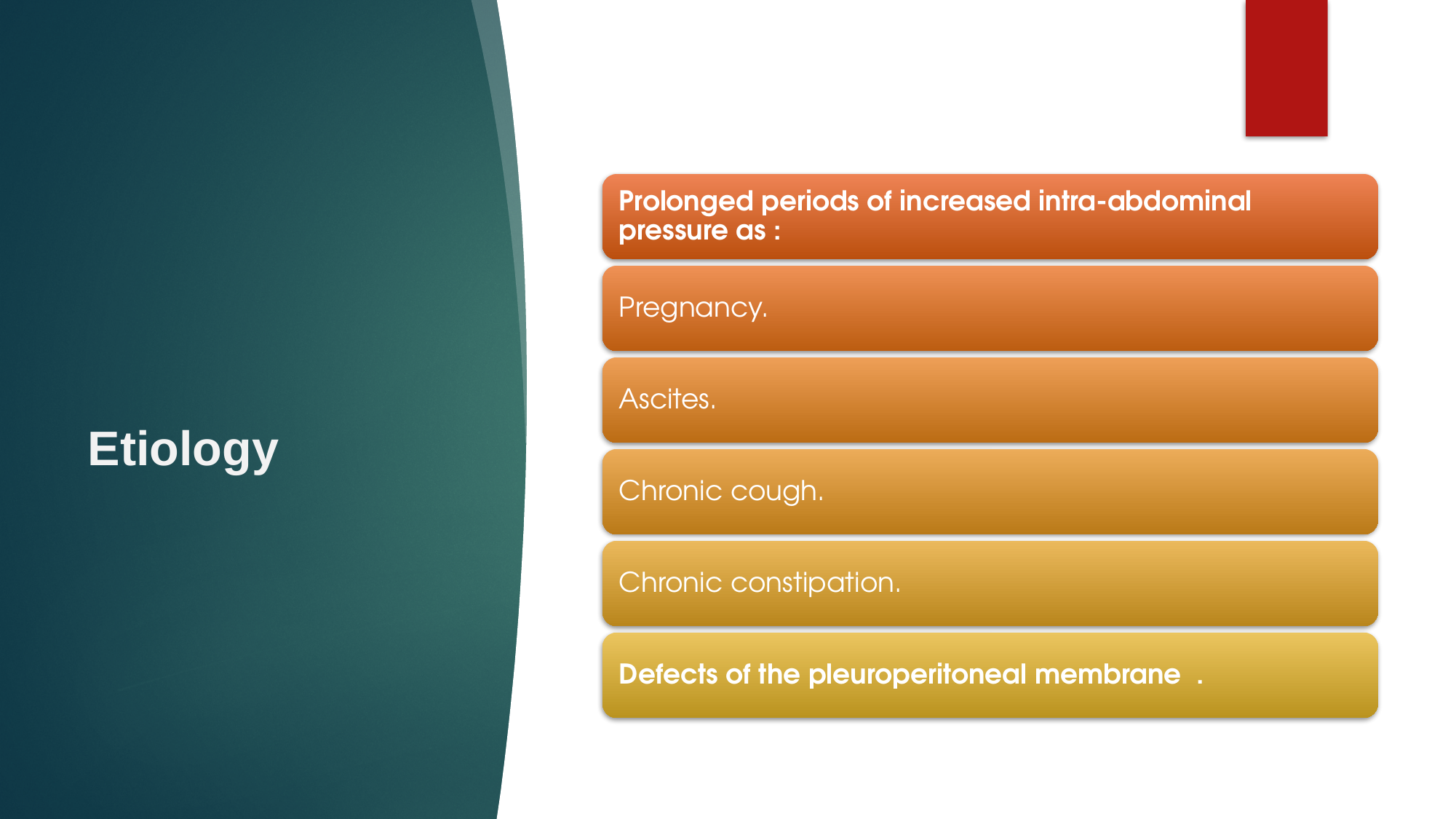

# Etiology
Prolonged periods of increased intra-abdominal pressure as :
Pregnancy.
Ascites.
Chronic cough.
Chronic constipation.
Defects of the pleuroperitoneal membrane  .